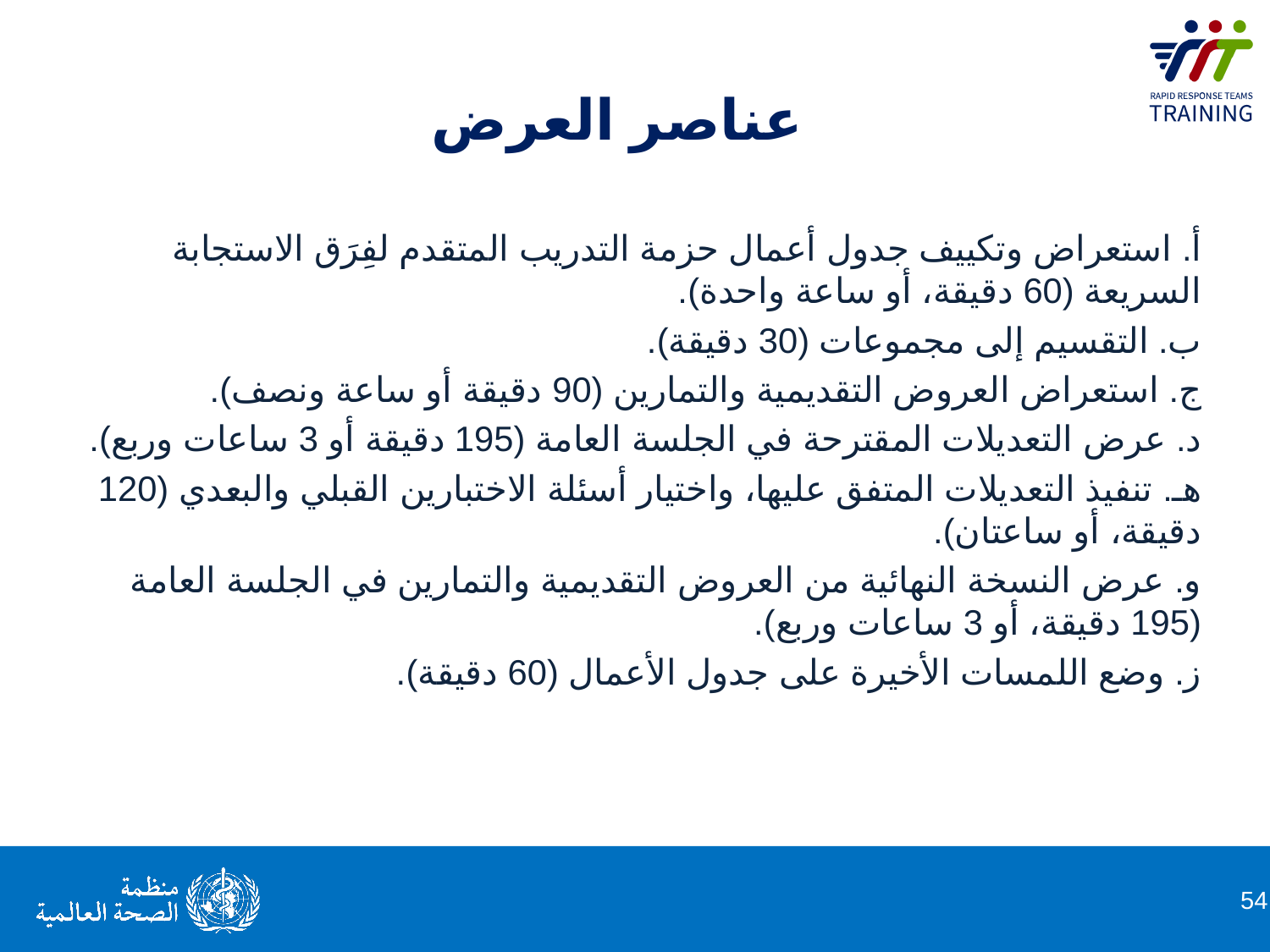

# عناصر العرض
أ. استعراض وتكييف جدول أعمال حزمة التدريب المتقدم لفِرَق الاستجابة السريعة (60 دقيقة، أو ساعة واحدة).
ب. التقسيم إلى مجموعات (30 دقيقة).
ج. استعراض العروض التقديمية والتمارين (90 دقيقة أو ساعة ونصف).
د. عرض التعديلات المقترحة في الجلسة العامة (195 دقيقة أو 3 ساعات وربع).
هـ. تنفيذ التعديلات المتفق عليها، واختيار أسئلة الاختبارين القبلي والبعدي (120 دقيقة، أو ساعتان).
و. عرض النسخة النهائية من العروض التقديمية والتمارين في الجلسة العامة (195 دقيقة، أو 3 ساعات وربع).
ز. وضع اللمسات الأخيرة على جدول الأعمال (60 دقيقة).